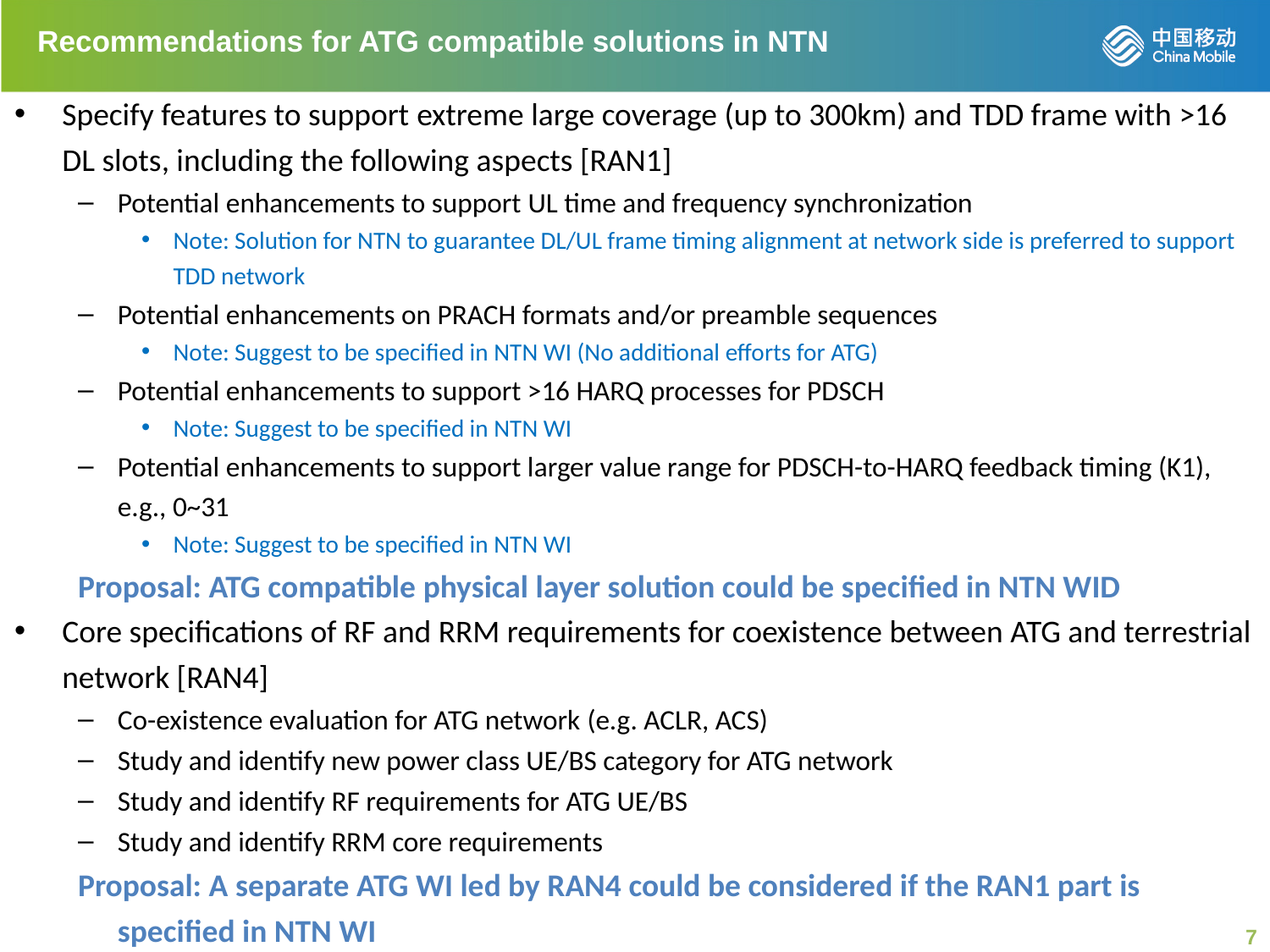

# Recommendations for ATG compatible solutions in NTN
Specify features to support extreme large coverage (up to 300km) and TDD frame with >16 DL slots, including the following aspects [RAN1]
Potential enhancements to support UL time and frequency synchronization
Note: Solution for NTN to guarantee DL/UL frame timing alignment at network side is preferred to support TDD network
Potential enhancements on PRACH formats and/or preamble sequences
Note: Suggest to be specified in NTN WI (No additional efforts for ATG)
Potential enhancements to support >16 HARQ processes for PDSCH
Note: Suggest to be specified in NTN WI
Potential enhancements to support larger value range for PDSCH-to-HARQ feedback timing (K1), e.g., 0~31
Note: Suggest to be specified in NTN WI
Proposal: ATG compatible physical layer solution could be specified in NTN WID
Core specifications of RF and RRM requirements for coexistence between ATG and terrestrial network [RAN4]
Co-existence evaluation for ATG network (e.g. ACLR, ACS)
Study and identify new power class UE/BS category for ATG network
Study and identify RF requirements for ATG UE/BS
Study and identify RRM core requirements
Proposal: A separate ATG WI led by RAN4 could be considered if the RAN1 part is specified in NTN WI